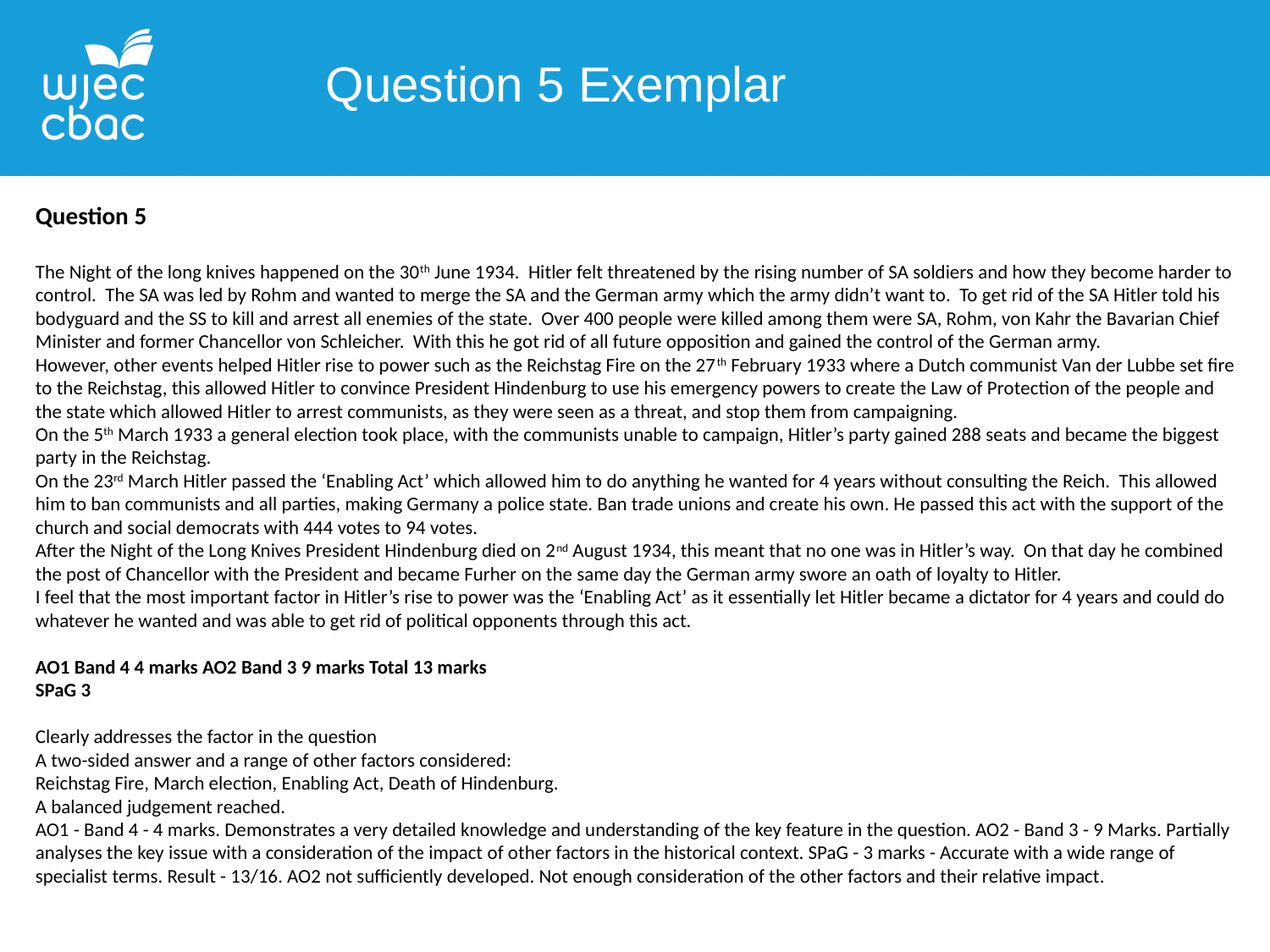

Question 5 Exemplar

Question 5

The Night of the long knives happened on the 30th June 1934.  Hitler felt threatened by the rising number of SA soldiers and how they become harder to control.  The SA was led by Rohm and wanted to merge the SA and the German army which the army didn’t want to.  To get rid of the SA Hitler told his bodyguard and the SS to kill and arrest all enemies of the state.  Over 400 people were killed among them were SA, Rohm, von Kahr the Bavarian Chief Minister and former Chancellor von Schleicher.  With this he got rid of all future opposition and gained the control of the German army.
However, other events helped Hitler rise to power such as the Reichstag Fire on the 27th February 1933 where a Dutch communist Van der Lubbe set fire to the Reichstag, this allowed Hitler to convince President Hindenburg to use his emergency powers to create the Law of Protection of the people and the state which allowed Hitler to arrest communists, as they were seen as a threat, and stop them from campaigning.
On the 5th March 1933 a general election took place, with the communists unable to campaign, Hitler’s party gained 288 seats and became the biggest party in the Reichstag.
On the 23rd March Hitler passed the ‘Enabling Act’ which allowed him to do anything he wanted for 4 years without consulting the Reich.  This allowed him to ban communists and all parties, making Germany a police state. Ban trade unions and create his own. He passed this act with the support of the church and social democrats with 444 votes to 94 votes.
After the Night of the Long Knives President Hindenburg died on 2nd August 1934, this meant that no one was in Hitler’s way.  On that day he combined the post of Chancellor with the President and became Furher on the same day the German army swore an oath of loyalty to Hitler.
I feel that the most important factor in Hitler’s rise to power was the ‘Enabling Act’ as it essentially let Hitler became a dictator for 4 years and could do whatever he wanted and was able to get rid of political opponents through this act.

AO1 Band 4 4 marks AO2 Band 3 9 marks Total 13 marks
SPaG 3

Clearly addresses the factor in the question
A two-sided answer and a range of other factors considered:
Reichstag Fire, March election, Enabling Act, Death of Hindenburg.
A balanced judgement reached.
AO1 - Band 4 - 4 marks. Demonstrates a very detailed knowledge and understanding of the key feature in the question. AO2 - Band 3 - 9 Marks. Partially analyses the key issue with a consideration of the impact of other factors in the historical context. SPaG - 3 marks - Accurate with a wide range of specialist terms. Result - 13/16. AO2 not sufficiently developed. Not enough consideration of the other factors and their relative impact.